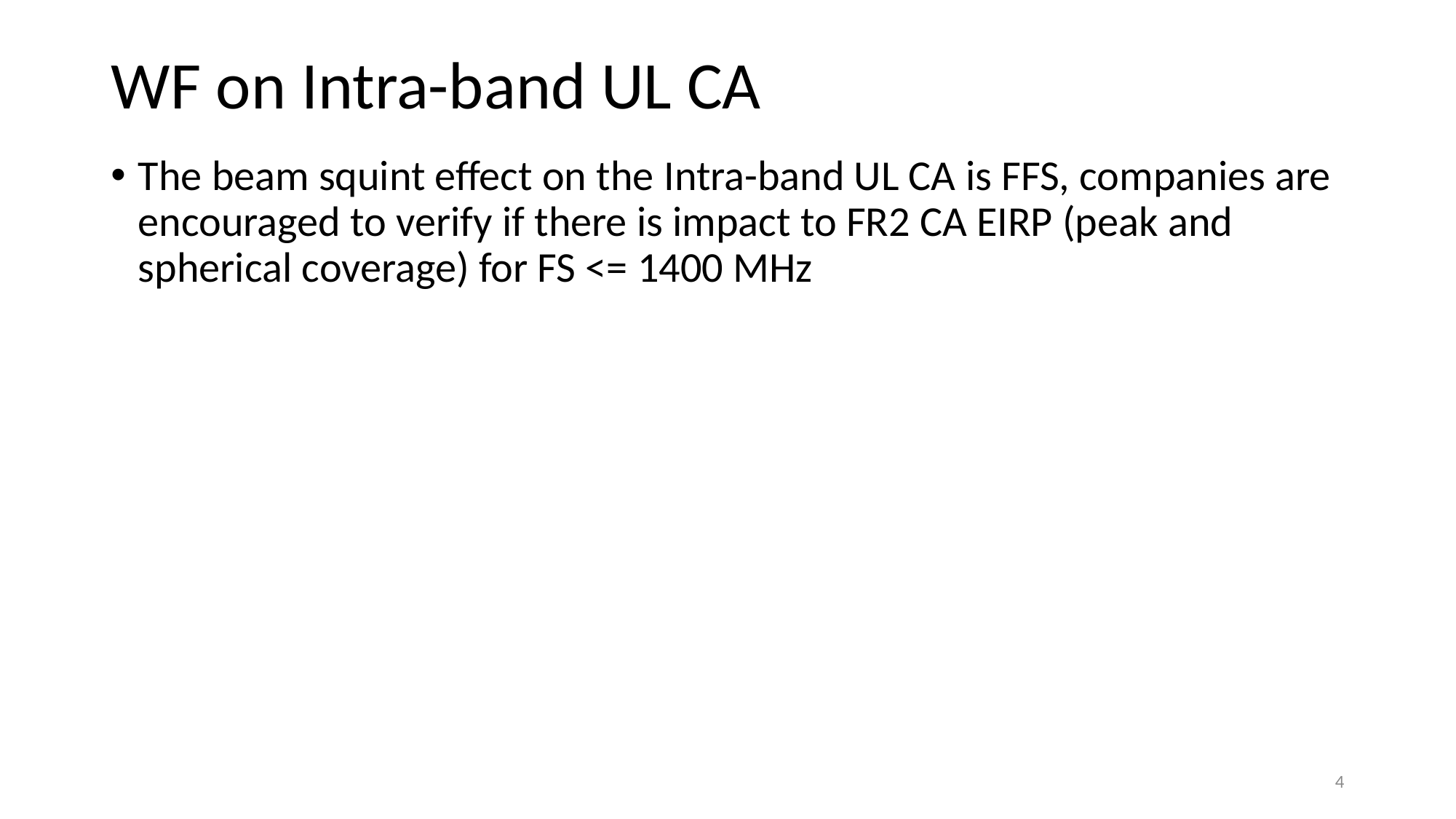

# WF on Intra-band UL CA
The beam squint effect on the Intra-band UL CA is FFS, companies are encouraged to verify if there is impact to FR2 CA EIRP (peak and spherical coverage) for FS <= 1400 MHz

4